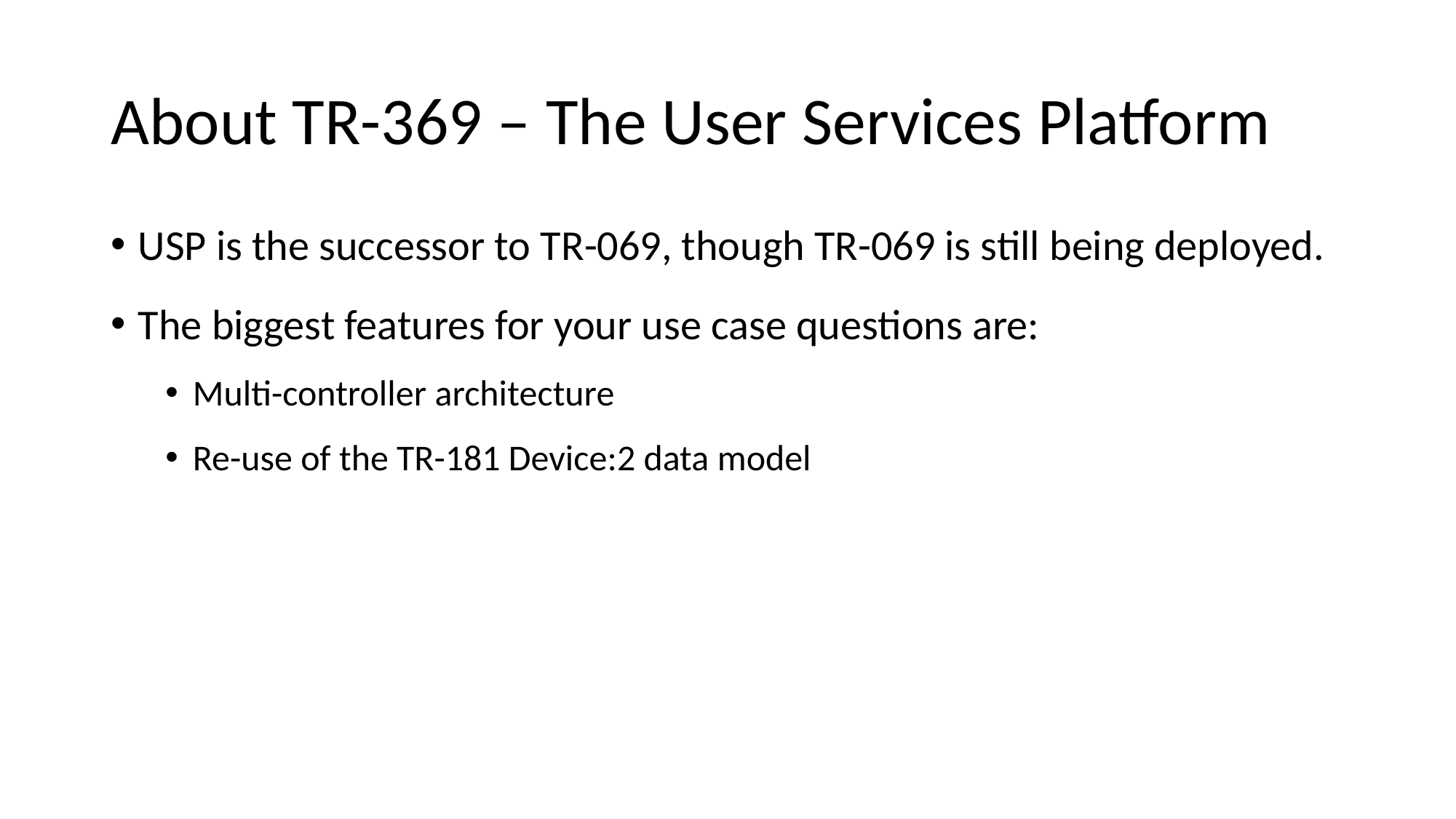

# About TR-369 – The User Services Platform
USP is the successor to TR-069, though TR-069 is still being deployed.
The biggest features for your use case questions are:
Multi-controller architecture
Re-use of the TR-181 Device:2 data model